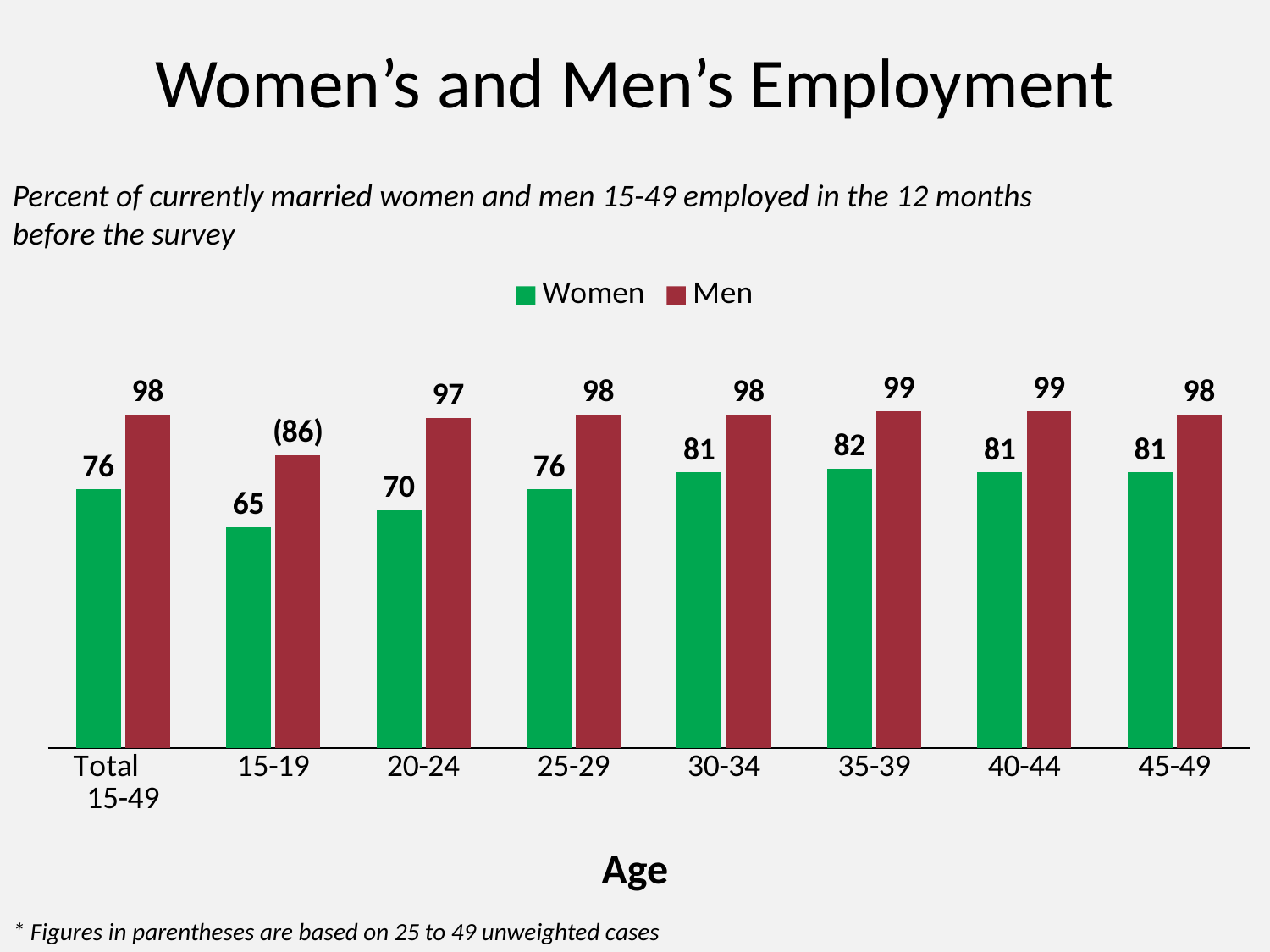

# Women’s and Men’s Employment
Percent of currently married women and men 15-49 employed in the 12 months before the survey

### Chart

| Category | Women | Men |
|---|---|---|
| Total      15-49 | 76.0 | 98.0 |
| 15-19 | 65.0 | 86.0 |
| 20-24 | 70.0 | 97.0 |
| 25-29 | 76.0 | 98.0 |
| 30-34 | 81.0 | 98.0 |
| 35-39 | 82.0 | 99.0 |
| 40-44 | 81.0 | 99.0 |
| 45-49 | 81.0 | 98.0 |
Age
* Figures in parentheses are based on 25 to 49 unweighted cases